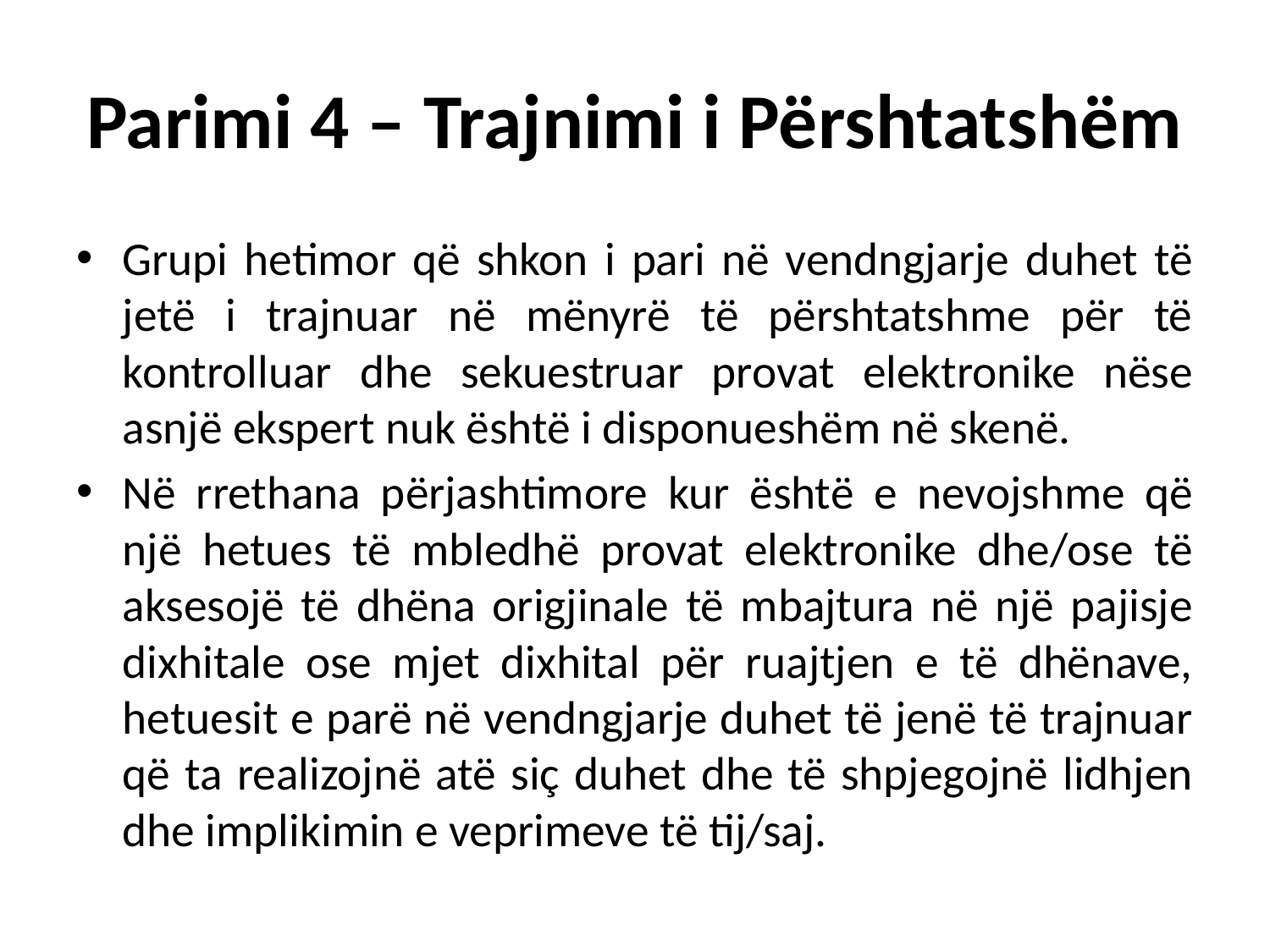

# Parimi 4 – Trajnimi i Përshtatshëm
Grupi hetimor që shkon i pari në vendngjarje duhet të jetë i trajnuar në mënyrë të përshtatshme për të kontrolluar dhe sekuestruar provat elektronike nëse asnjë ekspert nuk është i disponueshëm në skenë.
Në rrethana përjashtimore kur është e nevojshme që një hetues të mbledhë provat elektronike dhe/ose të aksesojë të dhëna origjinale të mbajtura në një pajisje dixhitale ose mjet dixhital për ruajtjen e të dhënave, hetuesit e parë në vendngjarje duhet të jenë të trajnuar që ta realizojnë atë siç duhet dhe të shpjegojnë lidhjen dhe implikimin e veprimeve të tij/saj.